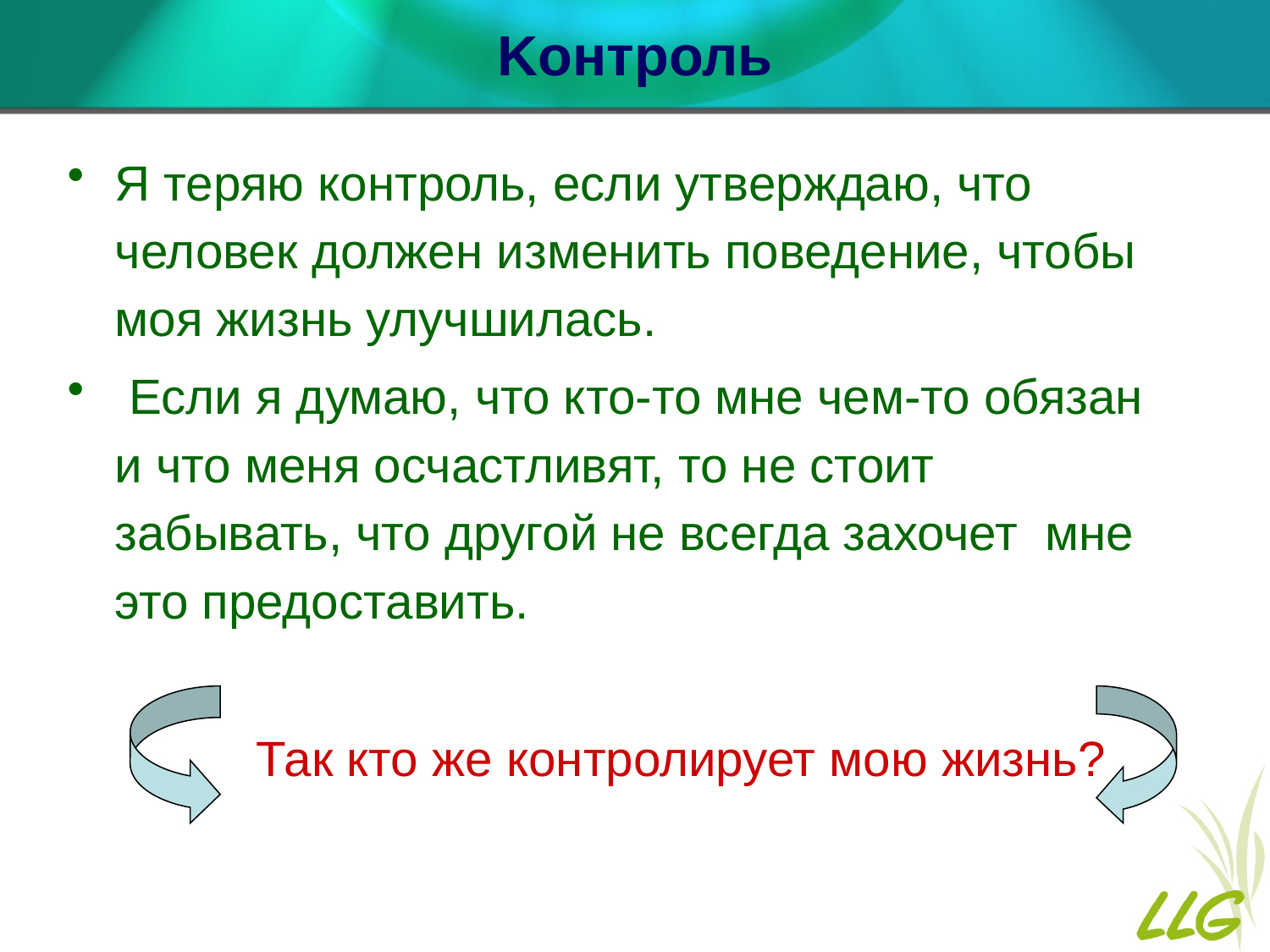

# Koнтроль
Я теряю контроль, если утверждаю, что человек должен изменить поведение, чтобы моя жизнь улучшилась.
 Если я думаю, что кто-то мне чем-то обязан и что меня осчастливят, то не стоит забывать, что другой не всегда захочет  мне это предоставить.

Так кто же контролирует мою жизнь?